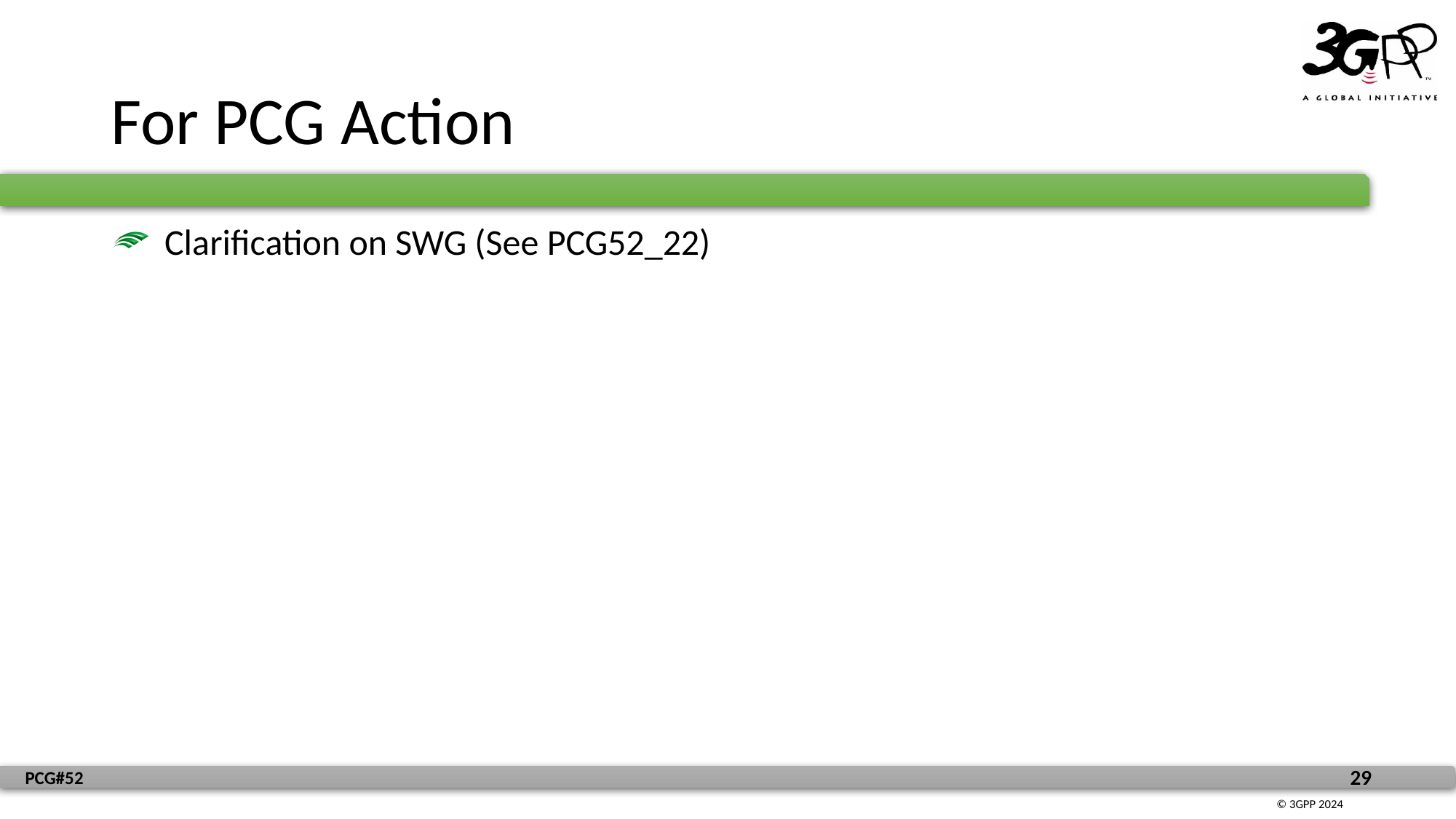

# For PCG Action
Clarification on SWG (See PCG52_22)